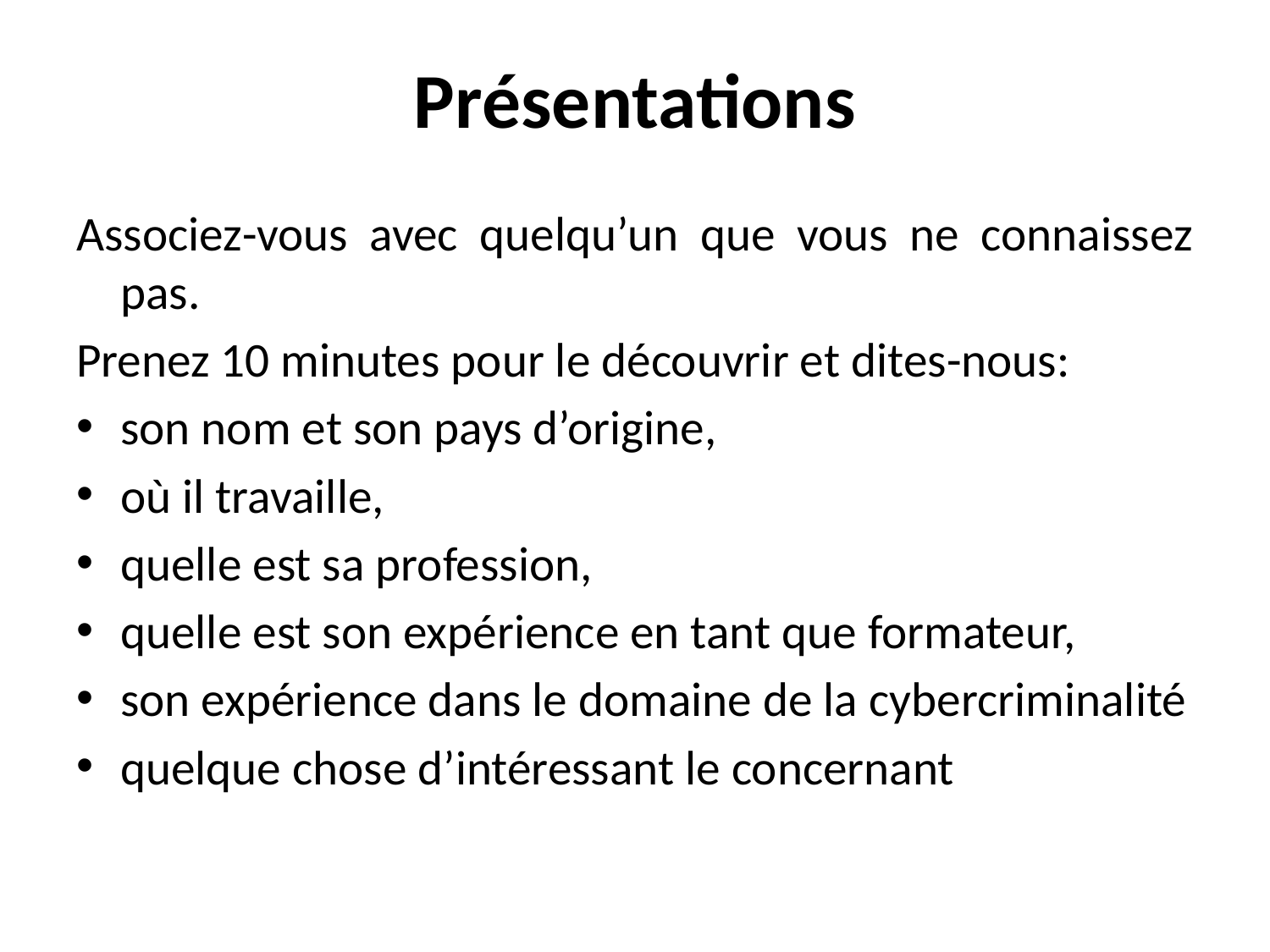

# Présentations
Associez-vous avec quelqu’un que vous ne connaissez pas.
Prenez 10 minutes pour le découvrir et dites-nous:
son nom et son pays d’origine,
où il travaille,
quelle est sa profession,
quelle est son expérience en tant que formateur,
son expérience dans le domaine de la cybercriminalité
quelque chose d’intéressant le concernant